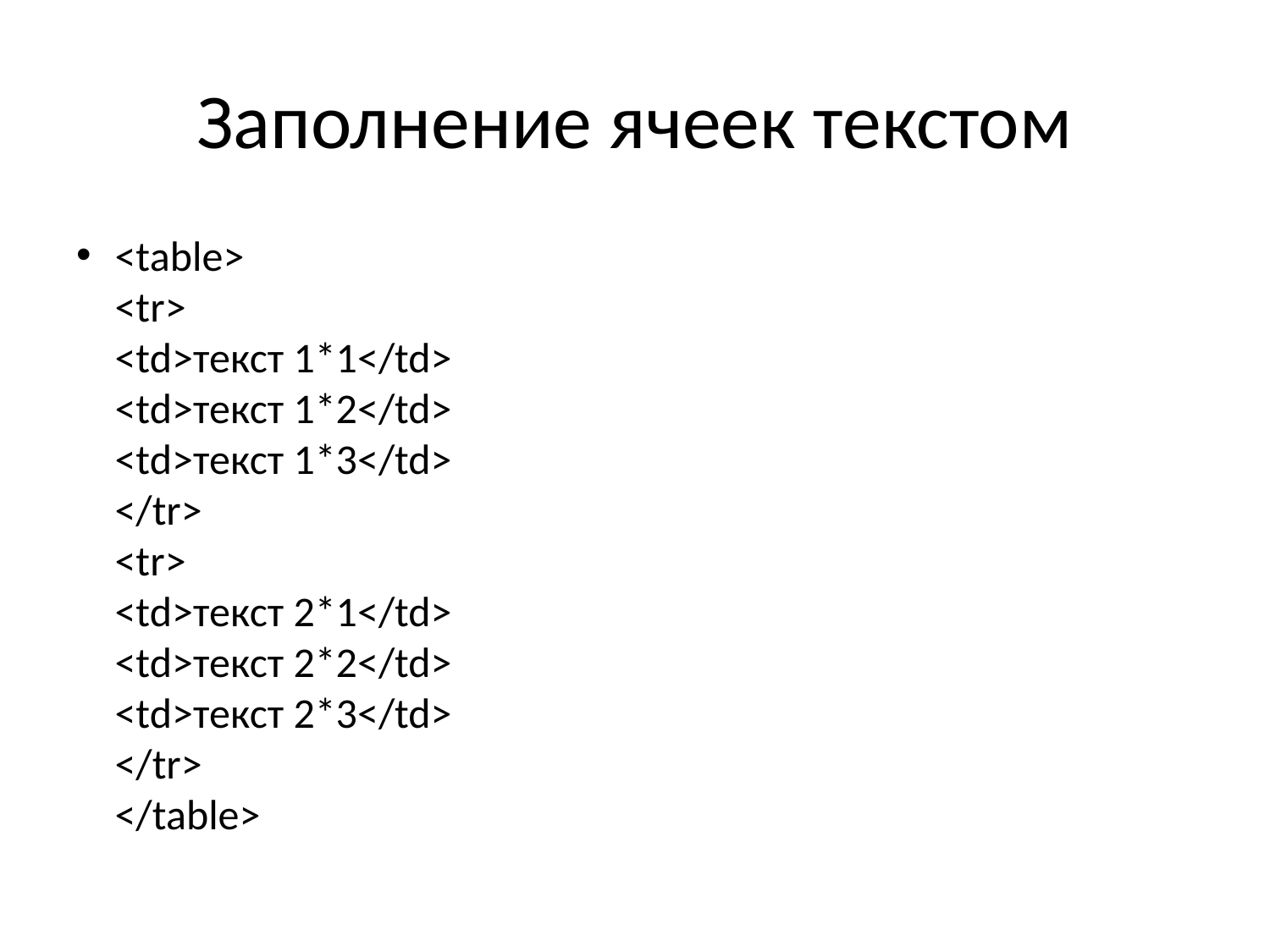

# Заполнение ячеек текстом
<table>
<tr>
<td>текст 1*1</td>
<td>текст 1*2</td>
<td>текст 1*3</td>
</tr>
<tr>
<td>текст 2*1</td>
<td>текст 2*2</td>
<td>текст 2*3</td>
</tr>
</table>